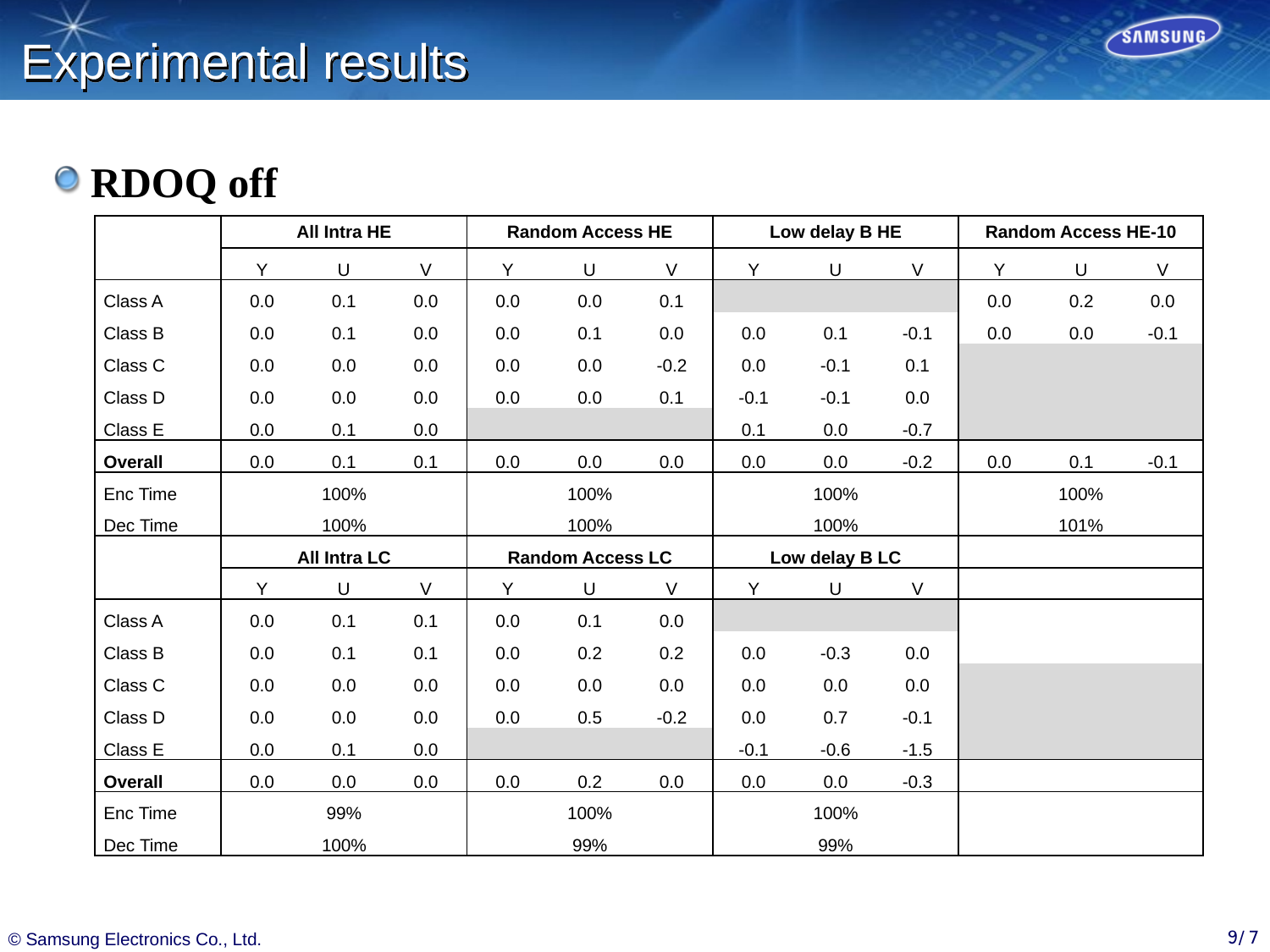

# Experimental results
RDOQ off
|  | All Intra HE |  |  | Random Access HE |  |  | Low delay B HE |  |  | Random Access HE-10 |  |  |
| --- | --- | --- | --- | --- | --- | --- | --- | --- | --- | --- | --- | --- |
|  | Y | U | V | Y | U | V | Y | U | V | Y | U | V |
| Class A | 0.0 | 0.1 | 0.0 | 0.0 | 0.0 | 0.1 |  |  |  | 0.0 | 0.2 | 0.0 |
| Class B | 0.0 | 0.1 | 0.0 | 0.0 | 0.1 | 0.0 | 0.0 | 0.1 | -0.1 | 0.0 | 0.0 | -0.1 |
| Class C | 0.0 | 0.0 | 0.0 | 0.0 | 0.0 | -0.2 | 0.0 | -0.1 | 0.1 |  |  |  |
| Class D | 0.0 | 0.0 | 0.0 | 0.0 | 0.0 | 0.1 | -0.1 | -0.1 | 0.0 |  |  |  |
| Class E | 0.0 | 0.1 | 0.0 |  |  |  | 0.1 | 0.0 | -0.7 |  |  |  |
| Overall | 0.0 | 0.1 | 0.1 | 0.0 | 0.0 | 0.0 | 0.0 | 0.0 | -0.2 | 0.0 | 0.1 | -0.1 |
| Enc Time | 100% |  |  | 100% |  |  | 100% |  |  | 100% |  |  |
| Dec Time | 100% |  |  | 100% |  |  | 100% |  |  | 101% |  |  |
|  | All Intra LC |  |  | Random Access LC |  |  | Low delay B LC |  |  |  |  |  |
|  | Y | U | V | Y | U | V | Y | U | V |  |  |  |
| Class A | 0.0 | 0.1 | 0.1 | 0.0 | 0.1 | 0.0 |  |  |  |  |  |  |
| Class B | 0.0 | 0.1 | 0.1 | 0.0 | 0.2 | 0.2 | 0.0 | -0.3 | 0.0 |  |  |  |
| Class C | 0.0 | 0.0 | 0.0 | 0.0 | 0.0 | 0.0 | 0.0 | 0.0 | 0.0 |  |  |  |
| Class D | 0.0 | 0.0 | 0.0 | 0.0 | 0.5 | -0.2 | 0.0 | 0.7 | -0.1 |  |  |  |
| Class E | 0.0 | 0.1 | 0.0 |  |  |  | -0.1 | -0.6 | -1.5 |  |  |  |
| Overall | 0.0 | 0.0 | 0.0 | 0.0 | 0.2 | 0.0 | 0.0 | 0.0 | -0.3 |  |  |  |
| Enc Time | 99% |  |  | 100% |  |  | 100% |  |  |  |  |  |
| Dec Time | 100% |  |  | 99% |  |  | 99% |  |  |  |  |  |